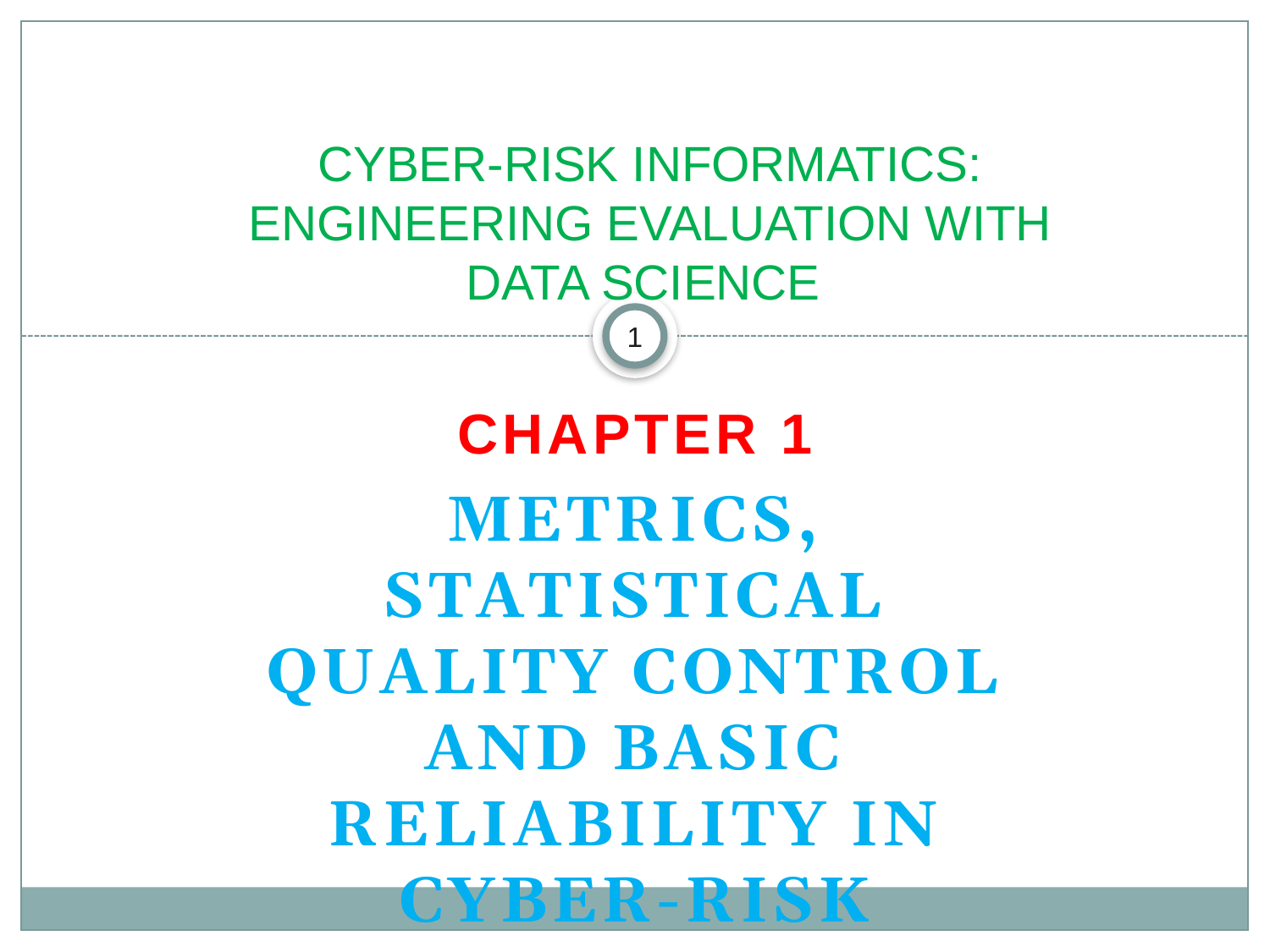

#
Cyber-Risk Informatics:
Engineering Evaluation with Data Science
1
Chapter 1
Metrics, Statistical Quality Control and Basic Reliability in cyber-risk